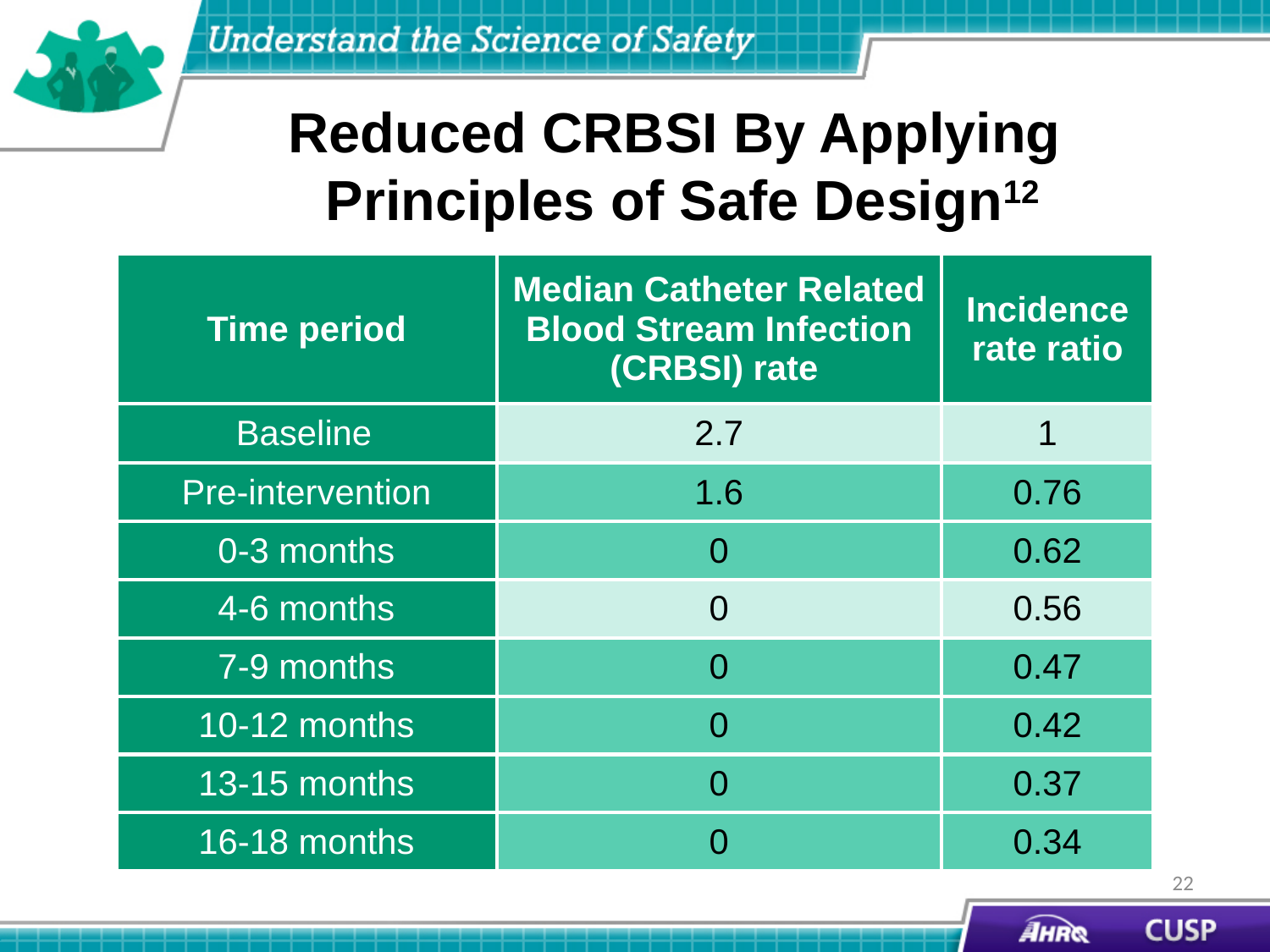

# Reduced CRBSI By Applying Principles of Safe Design12
| Time period | Median Catheter Related Blood Stream Infection (CRBSI) rate | Incidence rate ratio |
| --- | --- | --- |
| Baseline | 2.7 | 1 |
| Pre-intervention | 1.6 | 0.76 |
| 0-3 months | 0 | 0.62 |
| 4-6 months | 0 | 0.56 |
| 7-9 months | 0 | 0.47 |
| 10-12 months | 0 | 0.42 |
| 13-15 months | 0 | 0.37 |
| 16-18 months | 0 | 0.34 |
22